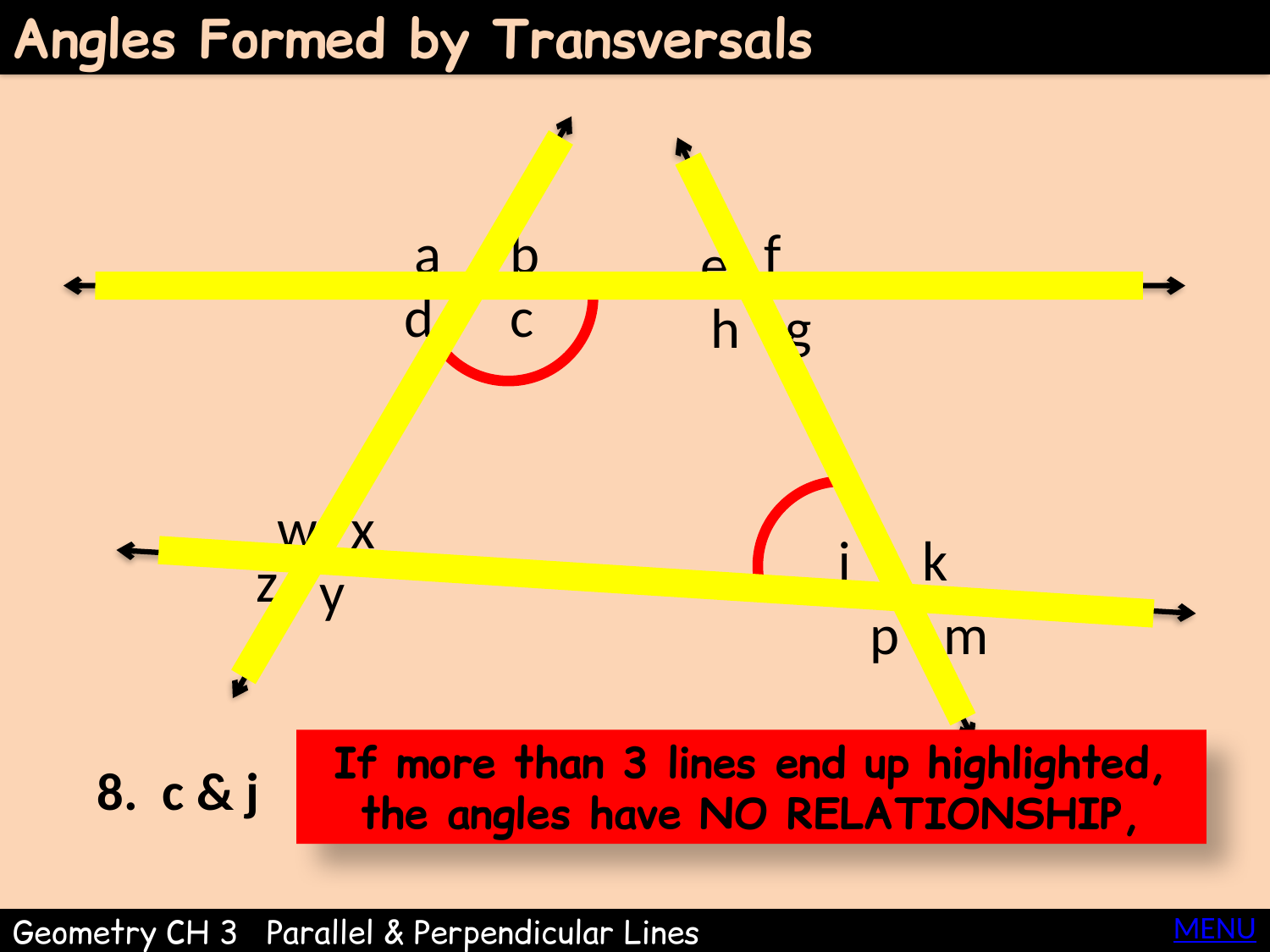

Angles Formed by Transversals

a
b
f
e
d
c

h
g

w
x
j
k
z

y
p
m
If more than 3 lines end up highlighted, the angles have NO RELATIONSHIP,
8.  c & j
MENU
Geometry CH 3	Parallel & Perpendicular Lines